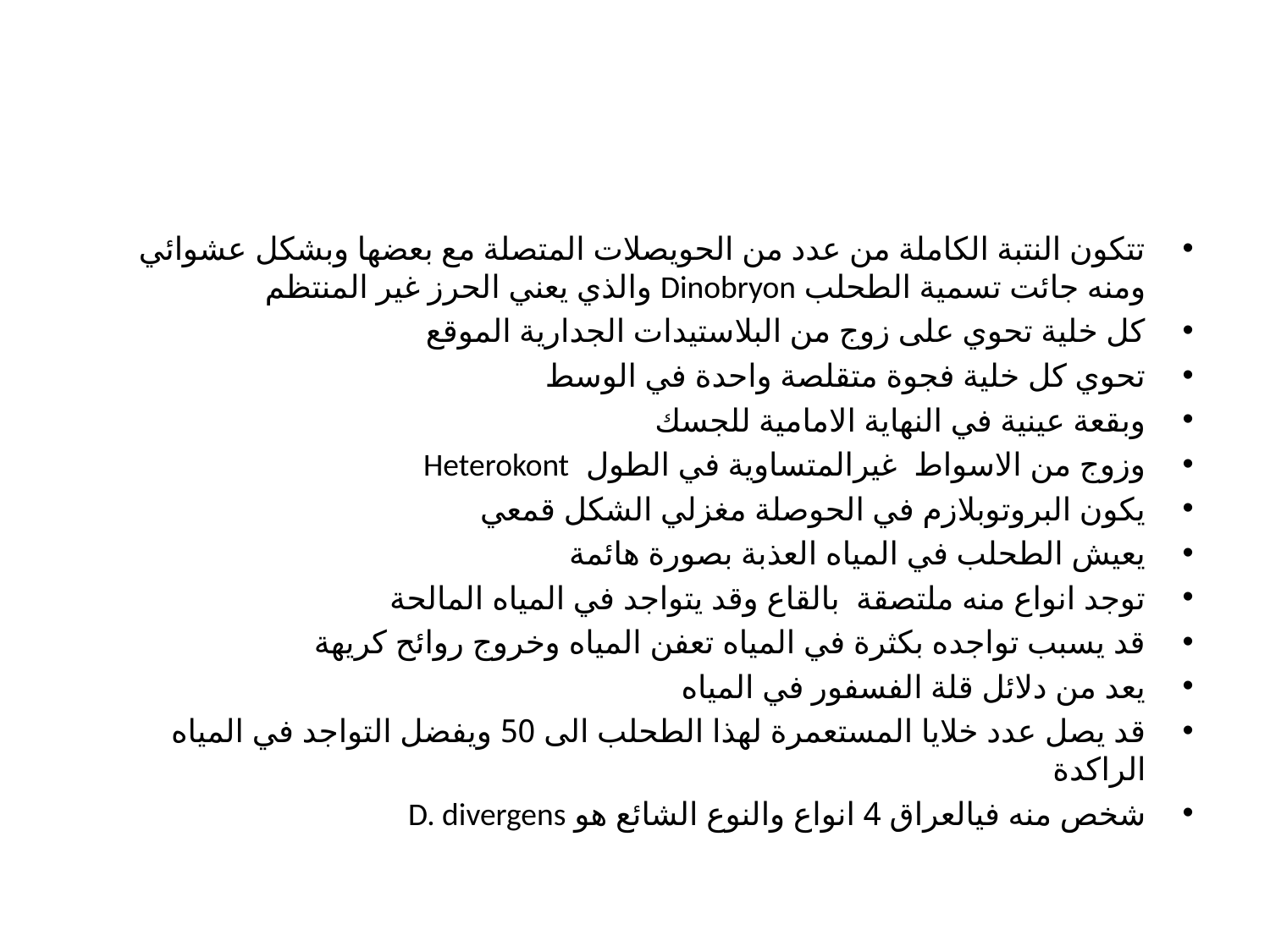

#
تتكون النتبة الكاملة من عدد من الحويصلات المتصلة مع بعضها وبشكل عشوائي ومنه جائت تسمية الطحلب Dinobryon والذي يعني الحرز غير المنتظم
كل خلية تحوي على زوج من البلاستيدات الجدارية الموقع
تحوي كل خلية فجوة متقلصة واحدة في الوسط
وبقعة عينية في النهاية الامامية للجسك
وزوج من الاسواط  غيرالمتساوية في الطول  Heterokont
يكون البروتوبلازم في الحوصلة مغزلي الشكل قمعي
يعيش الطحلب في المياه العذبة بصورة هائمة
توجد انواع منه ملتصقة  بالقاع وقد يتواجد في المياه المالحة
قد يسبب تواجده بكثرة في المياه تعفن المياه وخروج روائح كريهة
يعد من دلائل قلة الفسفور في المياه
قد يصل عدد خلايا المستعمرة لهذا الطحلب الى 50 ويفضل التواجد في المياه الراكدة
شخص منه فيالعراق 4 انواع والنوع الشائع هو D. divergens